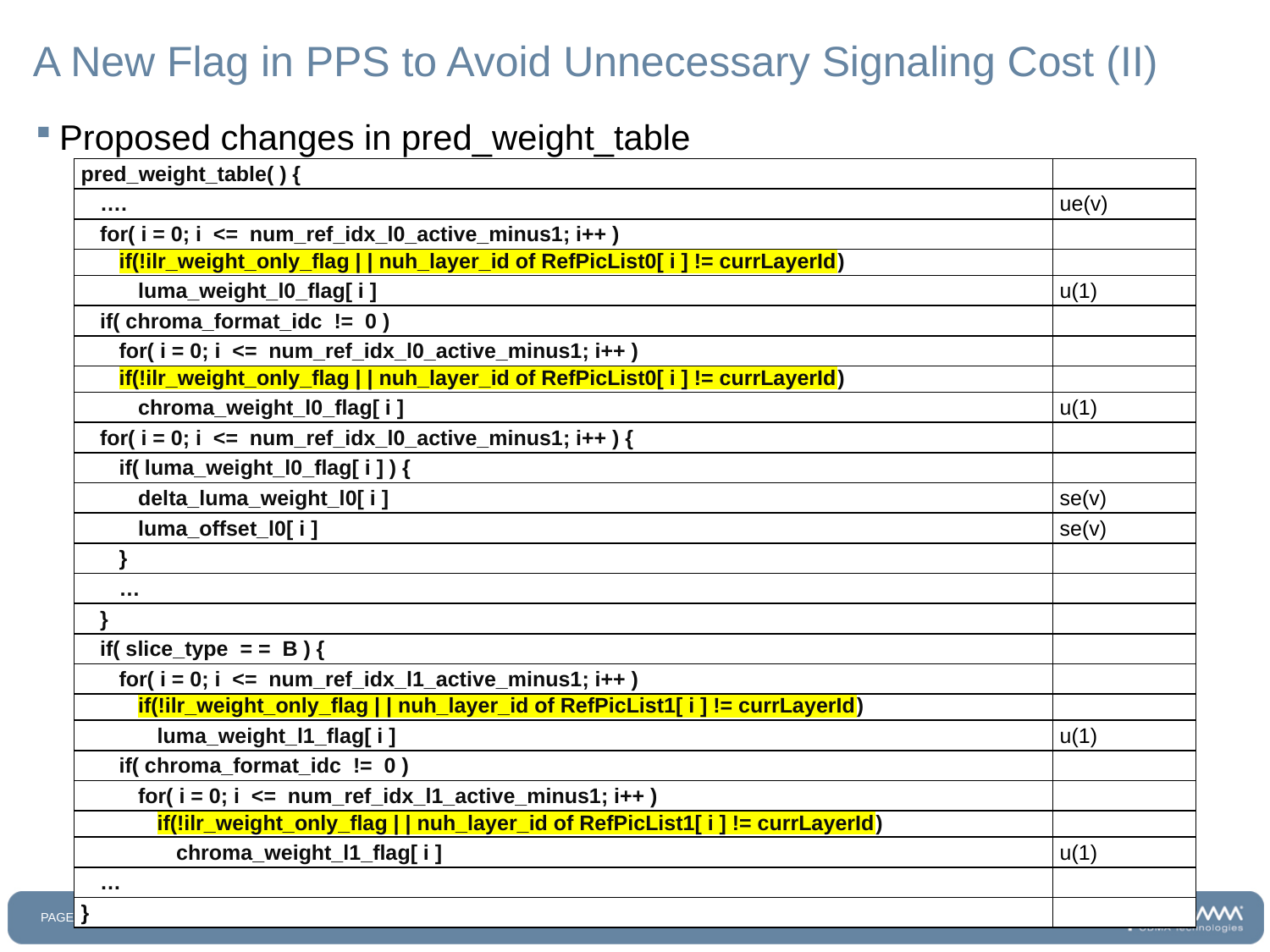

# A New Flag in PPS to Avoid Unnecessary Signaling Cost (II)
Proposed changes in pred_weight_table
| pred\_weight\_table( ) { | Descriptor |
| --- | --- |
| …. | ue(v) |
| for( i = 0; i <= num\_ref\_idx\_l0\_active\_minus1; i++ ) |  |
| if(!ilr\_weight\_only\_flag | | nuh\_layer\_id of RefPicList0[ i ] != currLayerId) |  |
| luma\_weight\_l0\_flag[ i ] | u(1) |
| if( chroma\_format\_idc != 0 ) |  |
| for( i = 0; i <= num\_ref\_idx\_l0\_active\_minus1; i++ ) |  |
| if(!ilr\_weight\_only\_flag | | nuh\_layer\_id of RefPicList0[ i ] != currLayerId) |  |
| chroma\_weight\_l0\_flag[ i ] | u(1) |
| for( i = 0; i <= num\_ref\_idx\_l0\_active\_minus1; i++ ) { |  |
| if( luma\_weight\_l0\_flag[ i ] ) { |  |
| delta\_luma\_weight\_l0[ i ] | se(v) |
| luma\_offset\_l0[ i ] | se(v) |
| } |  |
| … |  |
| } |  |
| if( slice\_type = = B ) { |  |
| for( i = 0; i <= num\_ref\_idx\_l1\_active\_minus1; i++ ) |  |
| if(!ilr\_weight\_only\_flag | | nuh\_layer\_id of RefPicList1[ i ] != currLayerId) |  |
| luma\_weight\_l1\_flag[ i ] | u(1) |
| if( chroma\_format\_idc != 0 ) |  |
| for( i = 0; i <= num\_ref\_idx\_l1\_active\_minus1; i++ ) |  |
| if(!ilr\_weight\_only\_flag | | nuh\_layer\_id of RefPicList1[ i ] != currLayerId) |  |
| chroma\_weight\_l1\_flag[ i ] | u(1) |
| … |  |
| } |  |